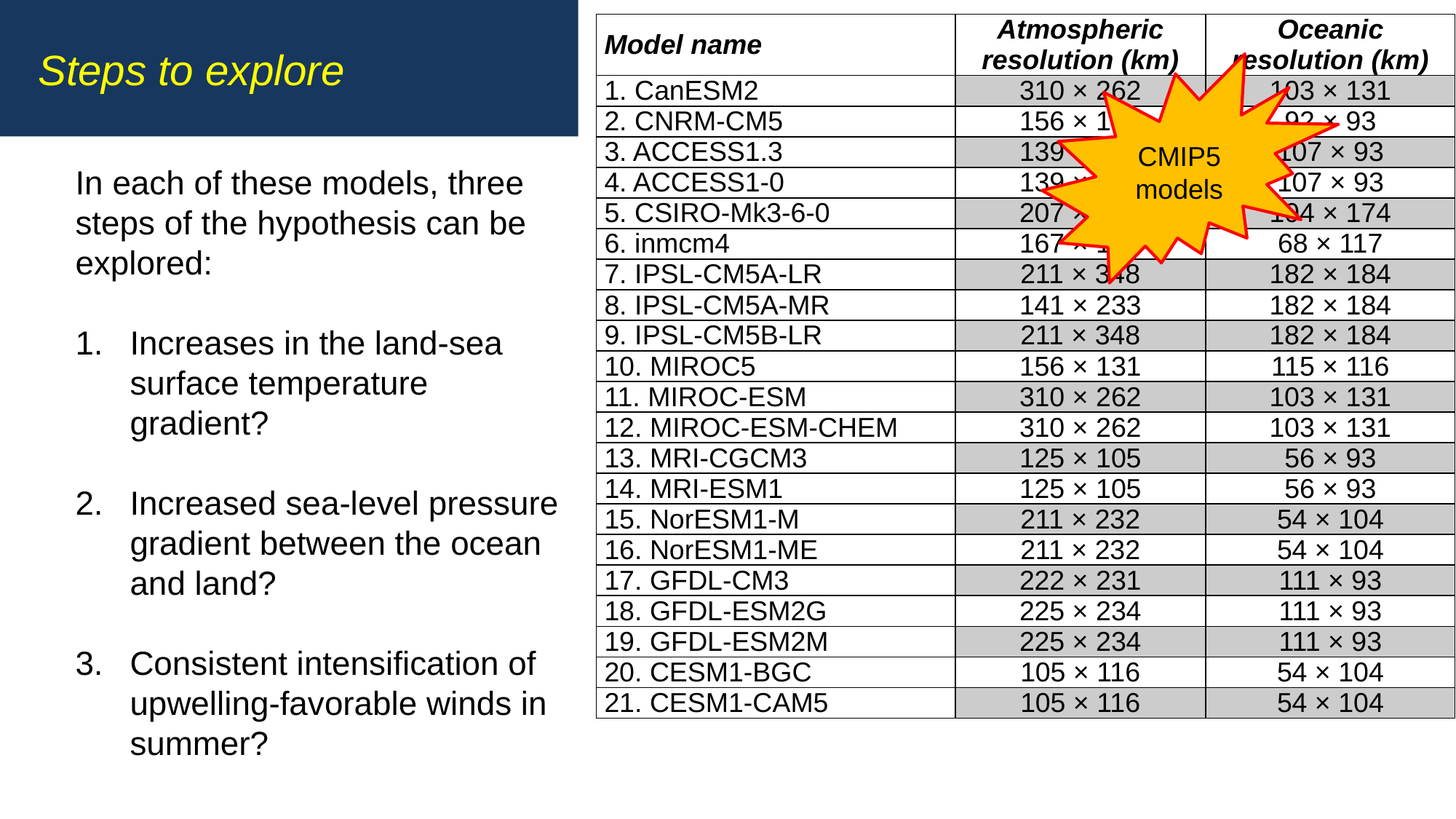

Steps to explore
| Model name | Atmospheric resolution (km) | Oceanic resolution (km) |
| --- | --- | --- |
| 1. CanESM2 | 310 × 262 | 103 × 131 |
| 2. CNRM-CM5 | 156 × 131 | 92 × 93 |
| 3. ACCESS1.3 | 139 × 174 | 107 × 93 |
| 4. ACCESS1-0 | 139 × 174 | 107 × 93 |
| 5. CSIRO-Mk3-6-0 | 207 × 175 | 104 × 174 |
| 6. inmcm4 | 167 × 186 | 68 × 117 |
| 7. IPSL-CM5A-LR | 211 × 348 | 182 × 184 |
| 8. IPSL-CM5A-MR | 141 × 233 | 182 × 184 |
| 9. IPSL-CM5B-LR | 211 × 348 | 182 × 184 |
| 10. MIROC5 | 156 × 131 | 115 × 116 |
| 11. MIROC-ESM | 310 × 262 | 103 × 131 |
| 12. MIROC-ESM-CHEM | 310 × 262 | 103 × 131 |
| 13. MRI-CGCM3 | 125 × 105 | 56 × 93 |
| 14. MRI-ESM1 | 125 × 105 | 56 × 93 |
| 15. NorESM1-M | 211 × 232 | 54 × 104 |
| 16. NorESM1-ME | 211 × 232 | 54 × 104 |
| 17. GFDL-CM3 | 222 × 231 | 111 × 93 |
| 18. GFDL-ESM2G | 225 × 234 | 111 × 93 |
| 19. GFDL-ESM2M | 225 × 234 | 111 × 93 |
| 20. CESM1-BGC | 105 × 116 | 54 × 104 |
| 21. CESM1-CAM5 | 105 × 116 | 54 × 104 |
CMIP5 models
In each of these models, three steps of the hypothesis can be explored:

Increases in the land-sea surface temperature gradient?

Increased sea-level pressure gradient between the ocean and land?

Consistent intensification of upwelling-favorable winds in summer?